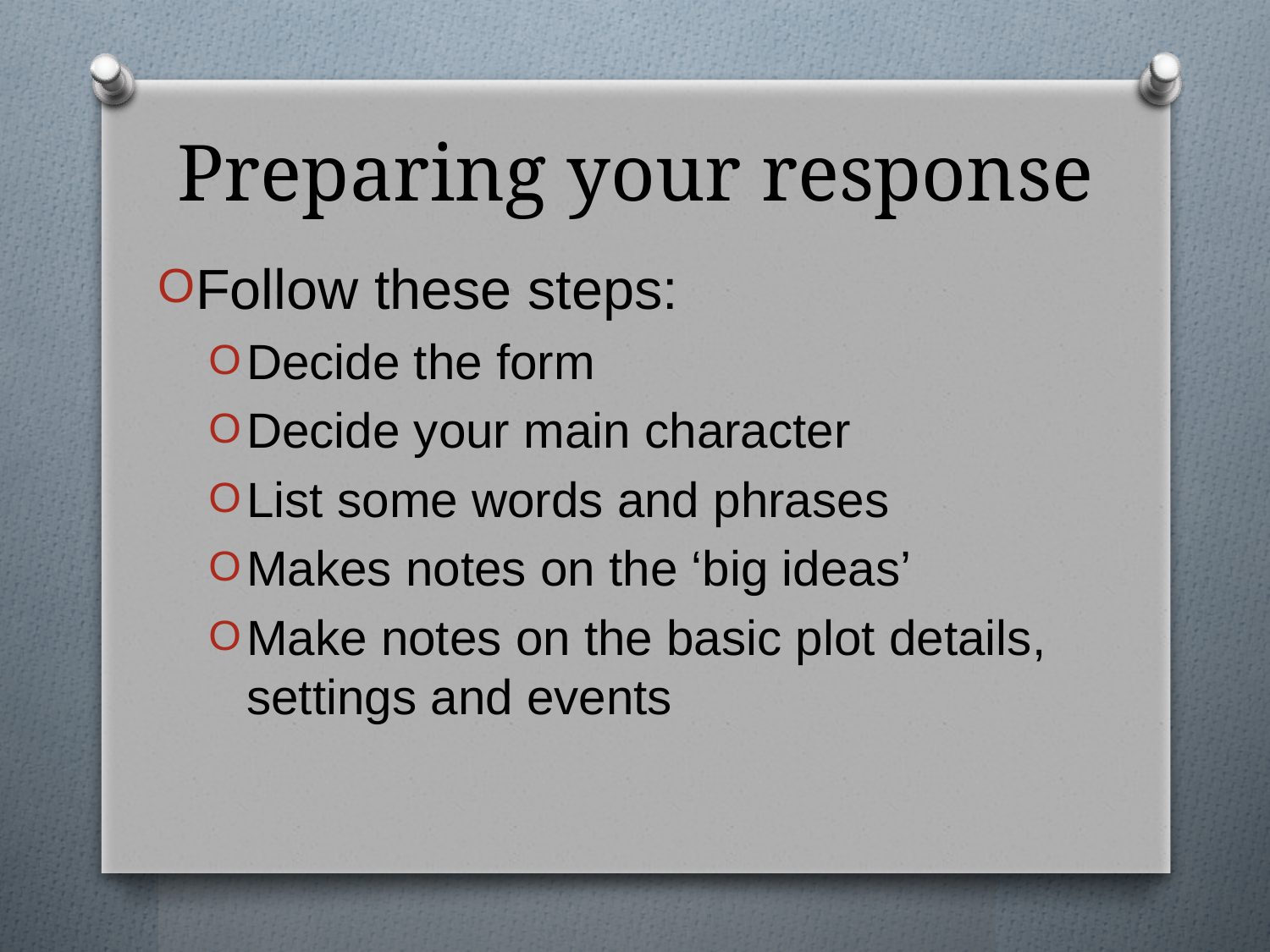

# Preparing your response
Follow these steps:
Decide the form
Decide your main character
List some words and phrases
Makes notes on the ‘big ideas’
Make notes on the basic plot details, settings and events